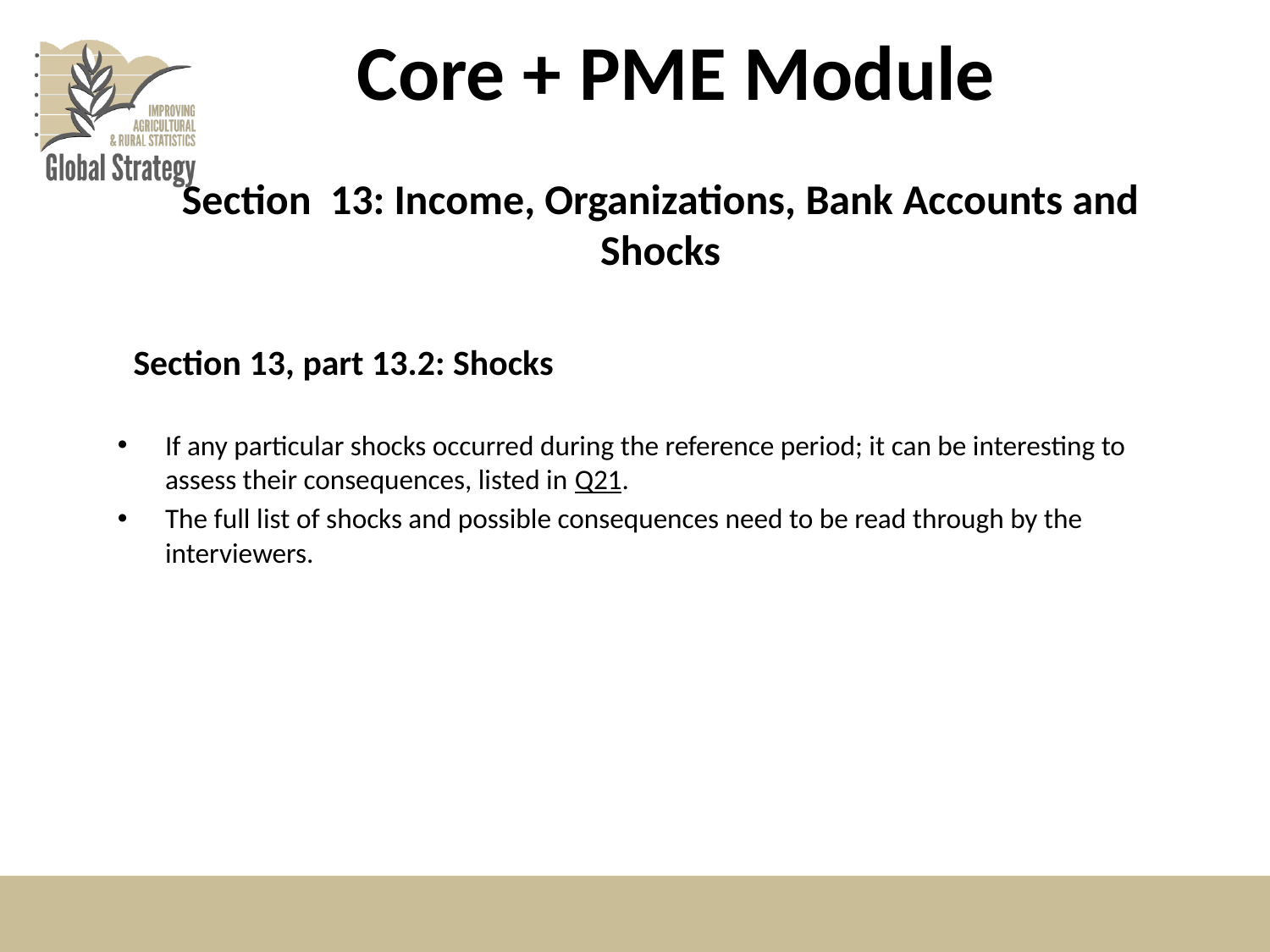

# Core + PME Module
Section  13: Income, Organizations, Bank Accounts and Shocks

Section 13, part 13.2: Shocks

If any particular shocks occurred during the reference period; it can be interesting to assess their consequences, listed in Q21.
The full list of shocks and possible consequences need to be read through by the interviewers.